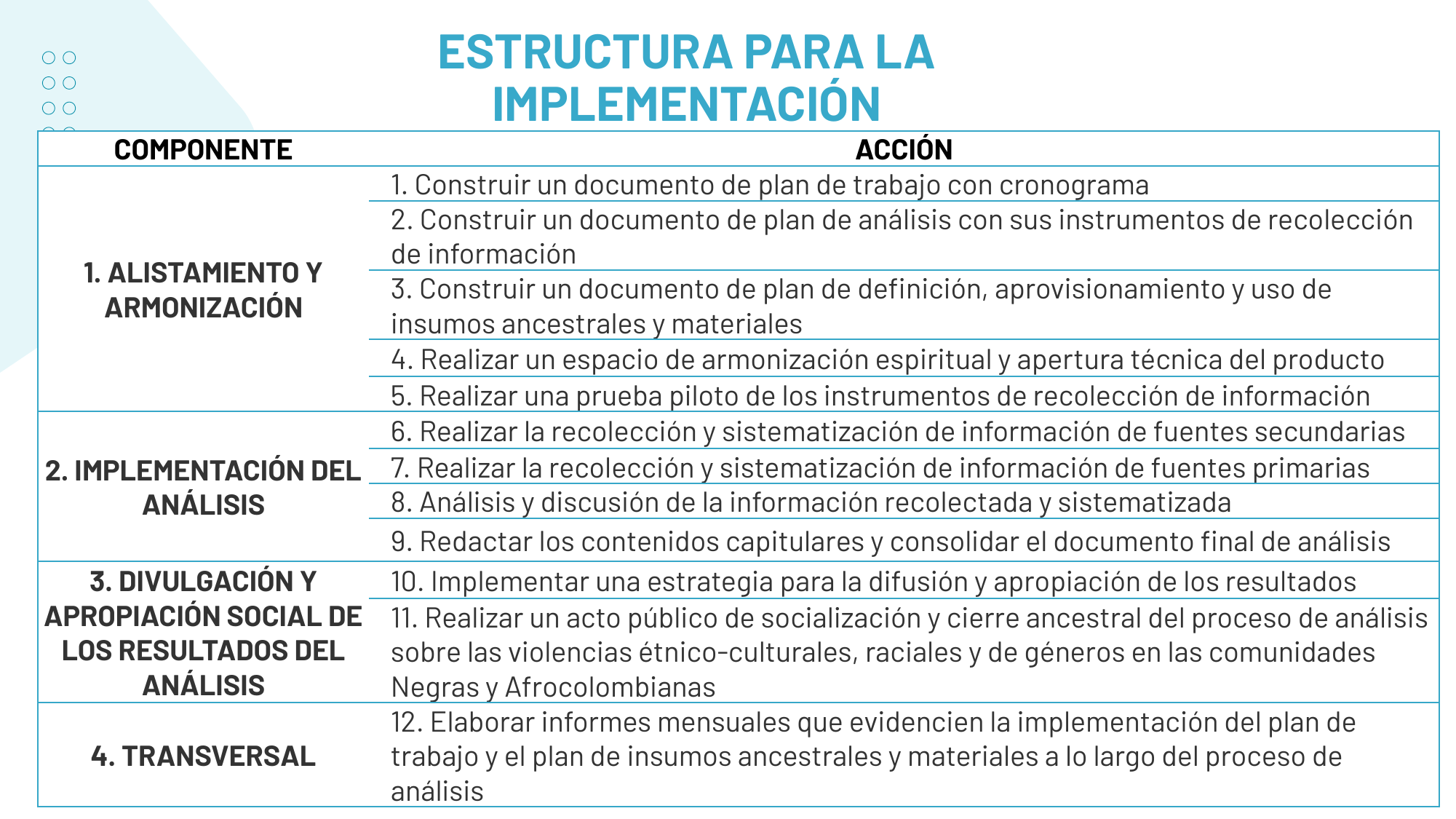

# ESTRUCTURA PARA LA IMPLEMENTACIÓN
| COMPONENTE | ACCIÓN |
| --- | --- |
| 1. ALISTAMIENTO Y ARMONIZACIÓN | 1. Construir un documento de plan de trabajo con cronograma |
|  | 2. Construir un documento de plan de análisis con sus instrumentos de recolección de información |
|  | 3. Construir un documento de plan de definición, aprovisionamiento y uso de insumos ancestrales y materiales |
|  | 4. Realizar un espacio de armonización espiritual y apertura técnica del producto |
|  | 5. Realizar una prueba piloto de los instrumentos de recolección de información |
| 2. IMPLEMENTACIÓN DEL ANÁLISIS | 6. Realizar la recolección y sistematización de información de fuentes secundarias |
|  | 7. Realizar la recolección y sistematización de información de fuentes primarias |
|  | 8. Análisis y discusión de la información recolectada y sistematizada |
|  | 9. Redactar los contenidos capitulares y consolidar el documento final de análisis |
| 3. DIVULGACIÓN Y APROPIACIÓN SOCIAL DE LOS RESULTADOS DEL ANÁLISIS | 10. Implementar una estrategia para la difusión y apropiación de los resultados |
|  | 11. Realizar un acto público de socialización y cierre ancestral del proceso de análisis sobre las violencias étnico-culturales, raciales y de géneros en las comunidades Negras y Afrocolombianas |
| 4. TRANSVERSAL | 12. Elaborar informes mensuales que evidencien la implementación del plan de trabajo y el plan de insumos ancestrales y materiales a lo largo del proceso de análisis |